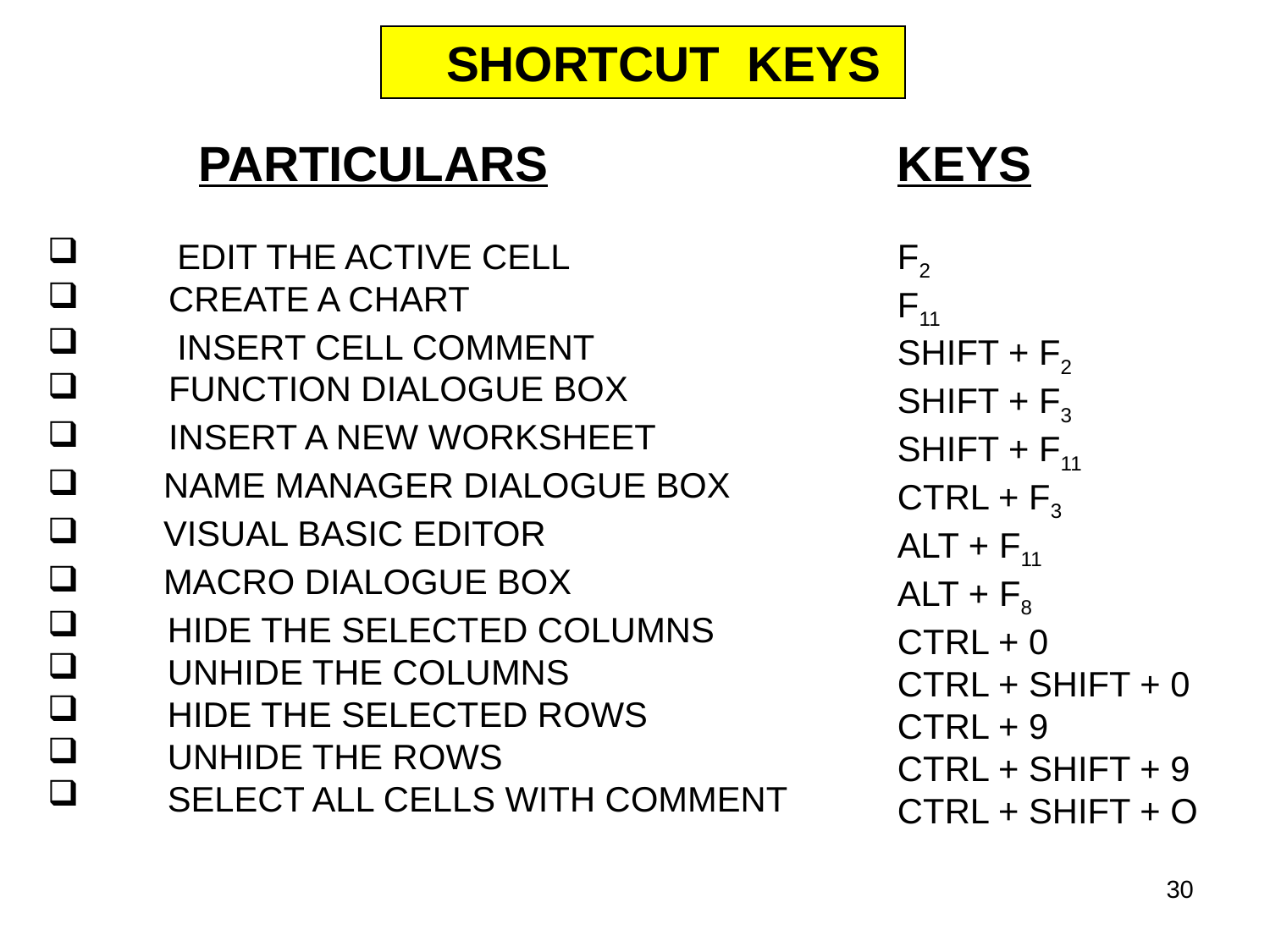

SHORTCUT  KEYS
           PARTICULARS

      EDIT THE ACTIVE CELL
        CREATE A CHART
      INSERT CELL COMMENT
        FUNCTION DIALOGUE BOX
        INSERT A NEW WORKSHEET
     NAME MANAGER DIALOGUE BOX
     VISUAL BASIC EDITOR
     MACRO DIALOGUE BOX
     HIDE THE SELECTED COLUMNS
     UNHIDE THE COLUMNS
     HIDE THE SELECTED ROWS
     UNHIDE THE ROWS
     SELECT ALL CELLS WITH COMMENT
KEYS

F2
F11
SHIFT + F2
SHIFT + F3
SHIFT + F11
CTRL + F3
ALT + F11
ALT + F8
CTRL + 0
CTRL + SHIFT + 0
CTRL + 9
CTRL + SHIFT + 9
CTRL + SHIFT + O
30